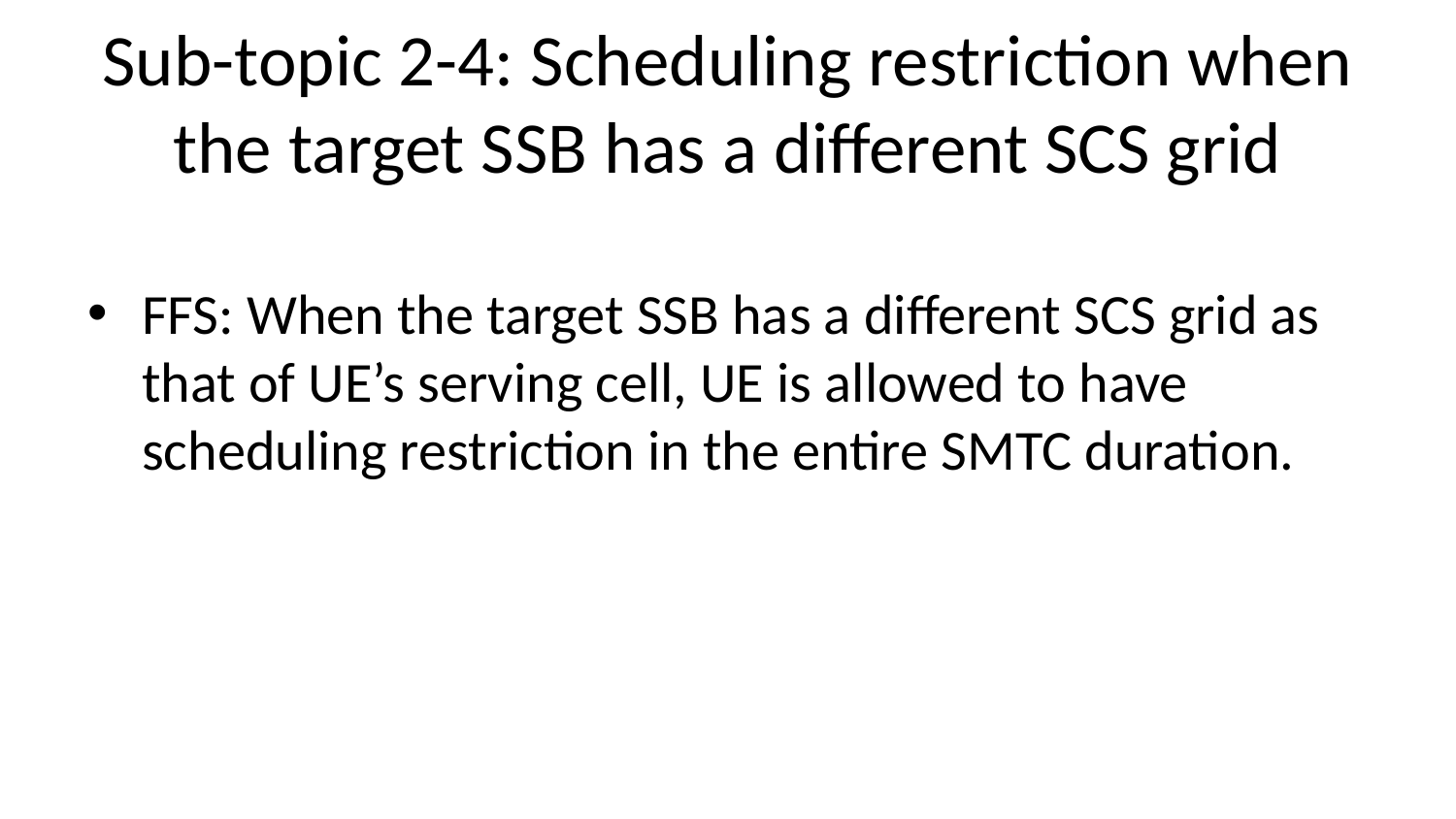

# Sub-topic 2-4: Scheduling restriction when the target SSB has a different SCS grid

FFS: When the target SSB has a different SCS grid as that of UE’s serving cell, UE is allowed to have scheduling restriction in the entire SMTC duration.